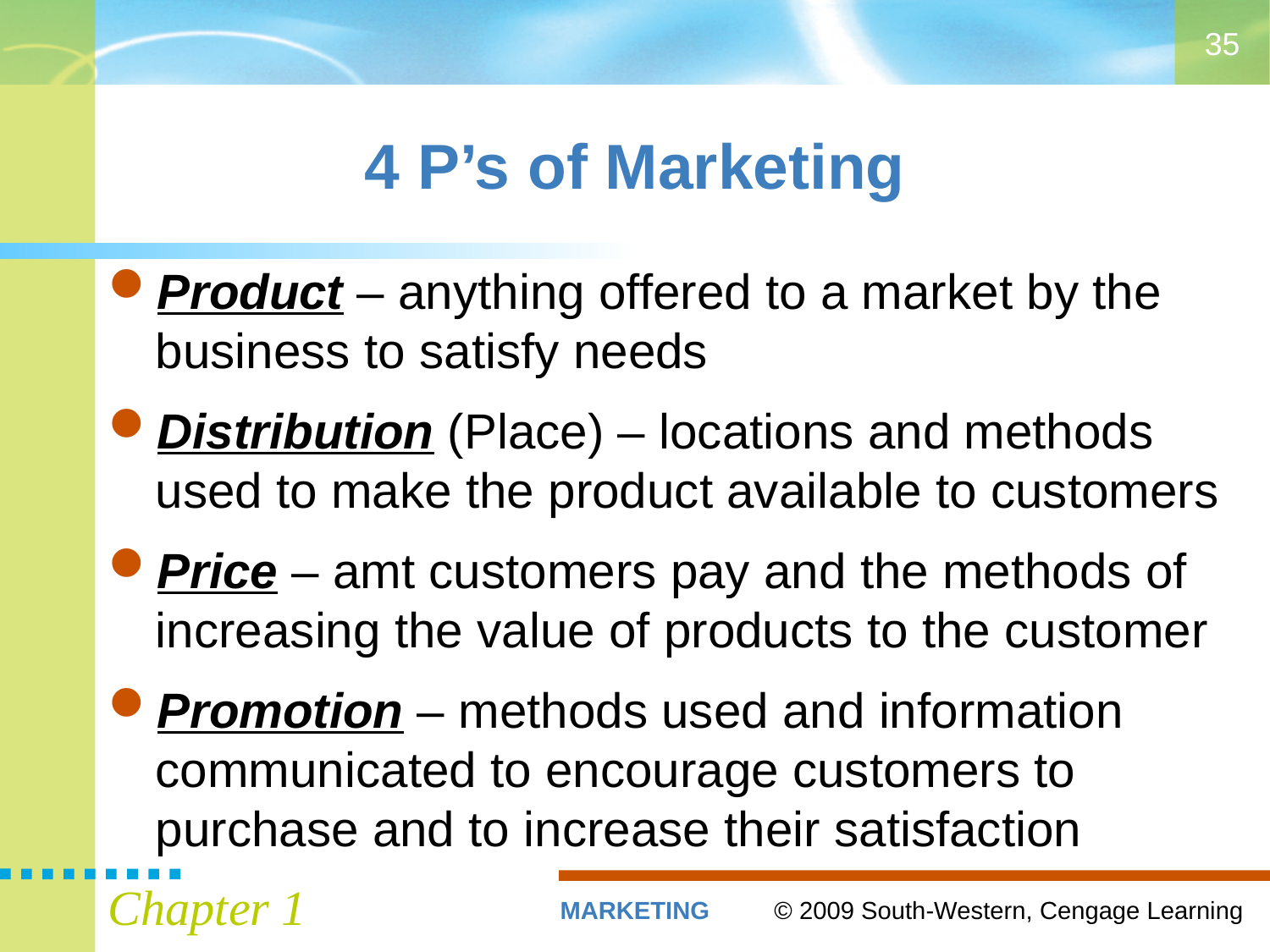

35
# 4 P’s of Marketing
Product – anything offered to a market by the business to satisfy needs
Distribution (Place) – locations and methods used to make the product available to customers
Price – amt customers pay and the methods of increasing the value of products to the customer
Promotion – methods used and information communicated to encourage customers to purchase and to increase their satisfaction
Chapter 1